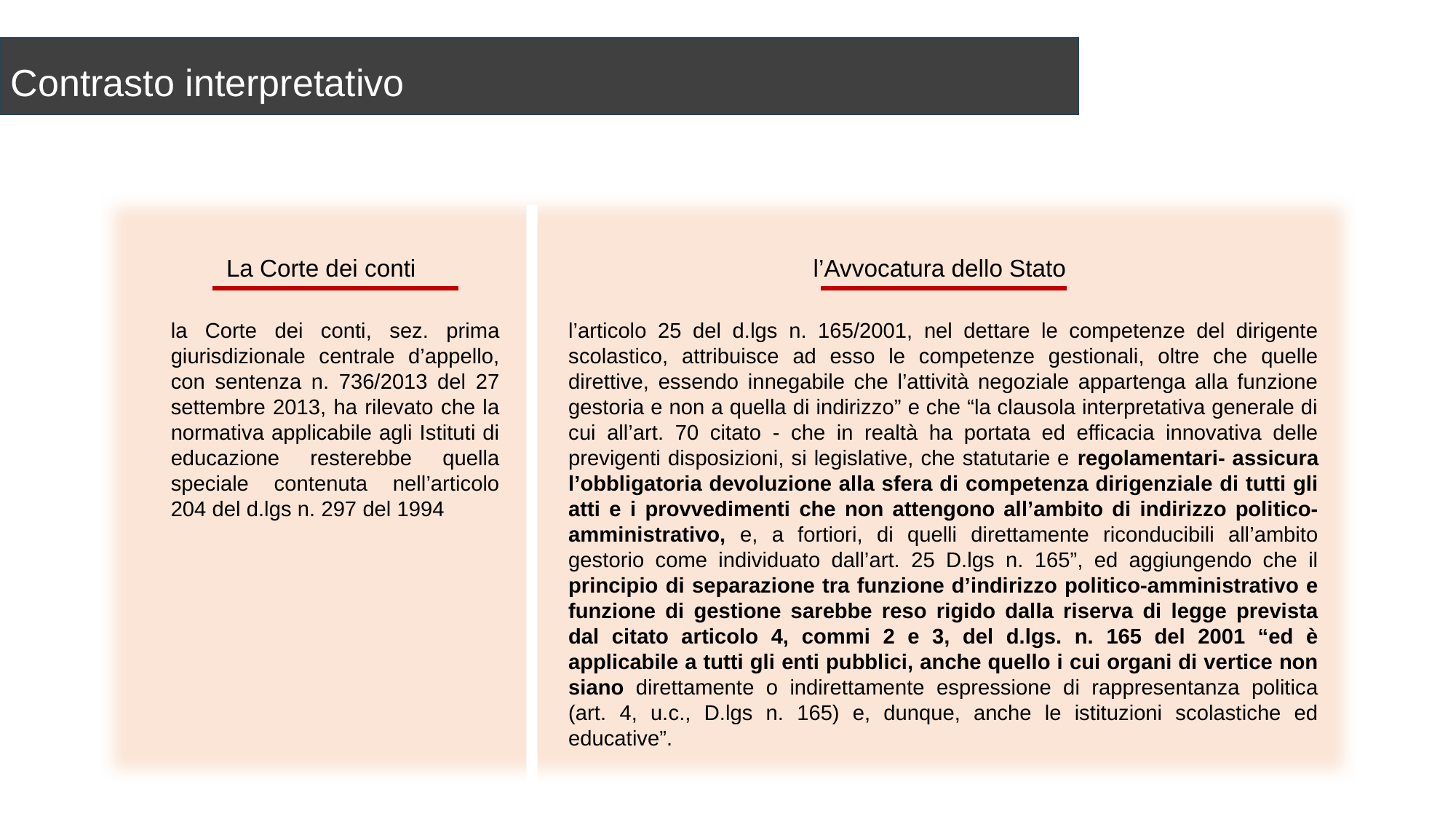

Contrasto interpretativo

La Corte dei conti
l’Avvocatura dello Stato
la Corte dei conti, sez. prima giurisdizionale centrale d’appello, con sentenza n. 736/2013 del 27 settembre 2013, ha rilevato che la normativa applicabile agli Istituti di educazione resterebbe quella speciale contenuta nell’articolo 204 del d.lgs n. 297 del 1994
l’articolo 25 del d.lgs n. 165/2001, nel dettare le competenze del dirigente scolastico, attribuisce ad esso le competenze gestionali, oltre che quelle direttive, essendo innegabile che l’attività negoziale appartenga alla funzione gestoria e non a quella di indirizzo” e che “la clausola interpretativa generale di cui all’art. 70 citato - che in realtà ha portata ed efficacia innovativa delle previgenti disposizioni, si legislative, che statutarie e regolamentari- assicura l’obbligatoria devoluzione alla sfera di competenza dirigenziale di tutti gli atti e i provvedimenti che non attengono all’ambito di indirizzo politico-amministrativo, e, a fortiori, di quelli direttamente riconducibili all’ambito gestorio come individuato dall’art. 25 D.lgs n. 165”, ed aggiungendo che il principio di separazione tra funzione d’indirizzo politico-amministrativo e funzione di gestione sarebbe reso rigido dalla riserva di legge prevista dal citato articolo 4, commi 2 e 3, del d.lgs. n. 165 del 2001 “ed è applicabile a tutti gli enti pubblici, anche quello i cui organi di vertice non siano direttamente o indirettamente espressione di rappresentanza politica (art. 4, u.c., D.lgs n. 165) e, dunque, anche le istituzioni scolastiche ed educative”.